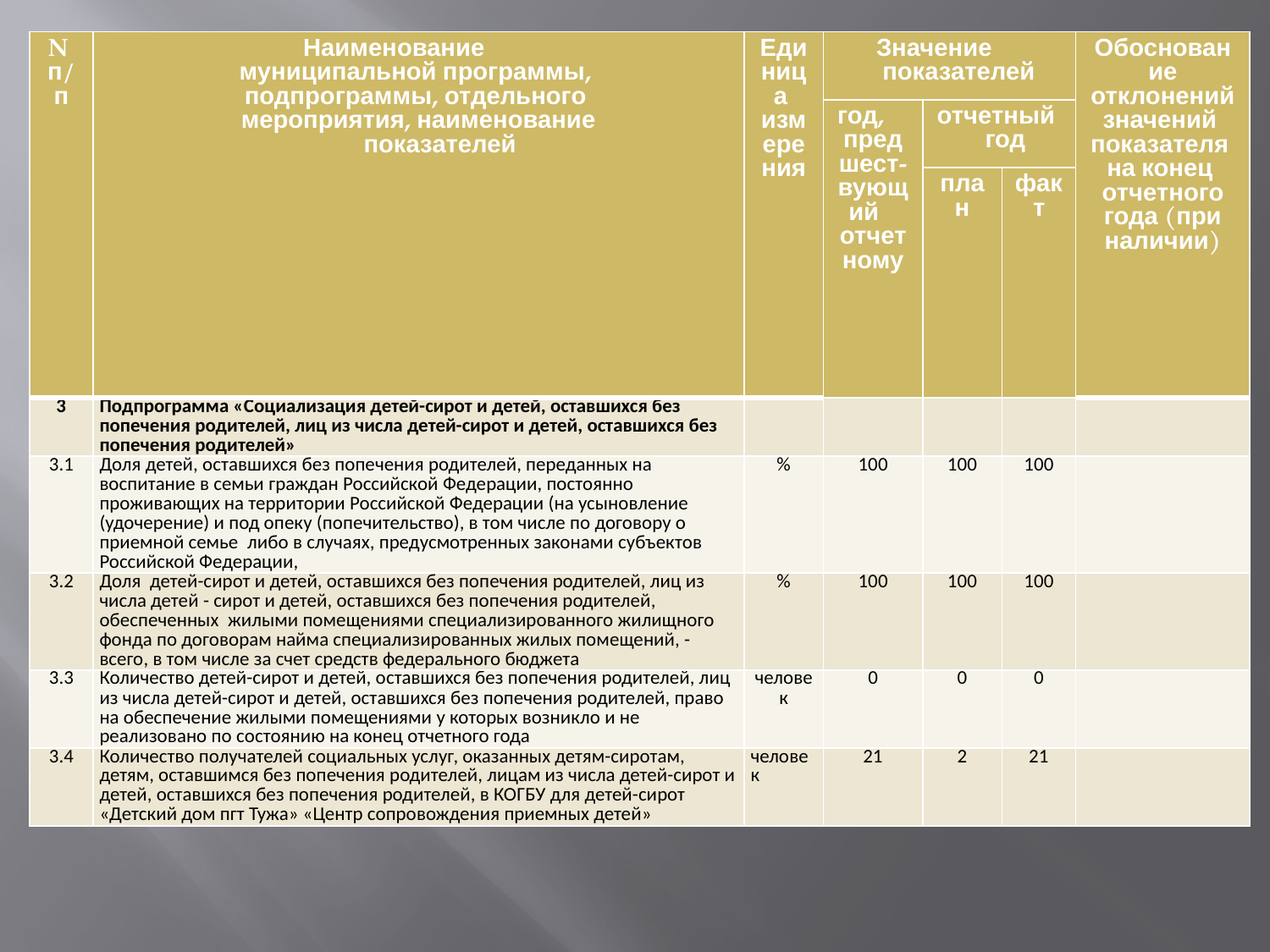

| N п/п | Наименование муниципальной программы, подпрограммы, отдельного мероприятия, наименование показателей | Единица измерения | Значение показателей |  |  | Обоснование отклонений значений показателя на конец отчетного года (при наличии) |
| --- | --- | --- | --- | --- | --- | --- |
|  |  |  | год, предшест- вующий отчетному | отчетный год |  |  |
|  |  |  |  | план | факт |  |
| 3 | Подпрограмма «Социализация детей-сирот и детей, оставшихся без попечения родителей, лиц из числа детей-сирот и детей, оставшихся без попечения родителей» |  |  |  |  |  |
| 3.1 | Доля детей, оставшихся без попечения родителей, переданных на воспитание в семьи граждан Российской Федерации, постоянно проживающих на территории Российской Федерации (на усыновление (удочерение) и под опеку (попечительство), в том числе по договору о приемной семье  либо в случаях, предусмотренных законами субъектов Российской Федерации, | % | 100 | 100 | 100 |  |
| 3.2 | Доля  детей-сирот и детей, оставшихся без попечения родителей, лиц из числа детей - сирот и детей, оставшихся без попечения родителей, обеспеченных  жилыми помещениями специализированного жилищного фонда по договорам найма специализированных жилых помещений, - всего, в том числе за счет средств федерального бюджета | % | 100 | 100 | 100 |  |
| 3.3 | Количество детей-сирот и детей, оставшихся без попечения родителей, лиц из числа детей-сирот и детей, оставшихся без попечения родителей, право на обеспечение жилыми помещениями у которых возникло и не реализовано по состоянию на конец отчетного года | человек | 0 | 0 | 0 |  |
| 3.4 | Количество получателей социальных услуг, оказанных детям-сиротам, детям, оставшимся без попечения родителей, лицам из числа детей-сирот и детей, оставшихся без попечения родителей, в КОГБУ для детей-сирот «Детский дом пгт Тужа» «Центр сопровождения приемных детей» | человек | 21 | 2 | 21 |  |